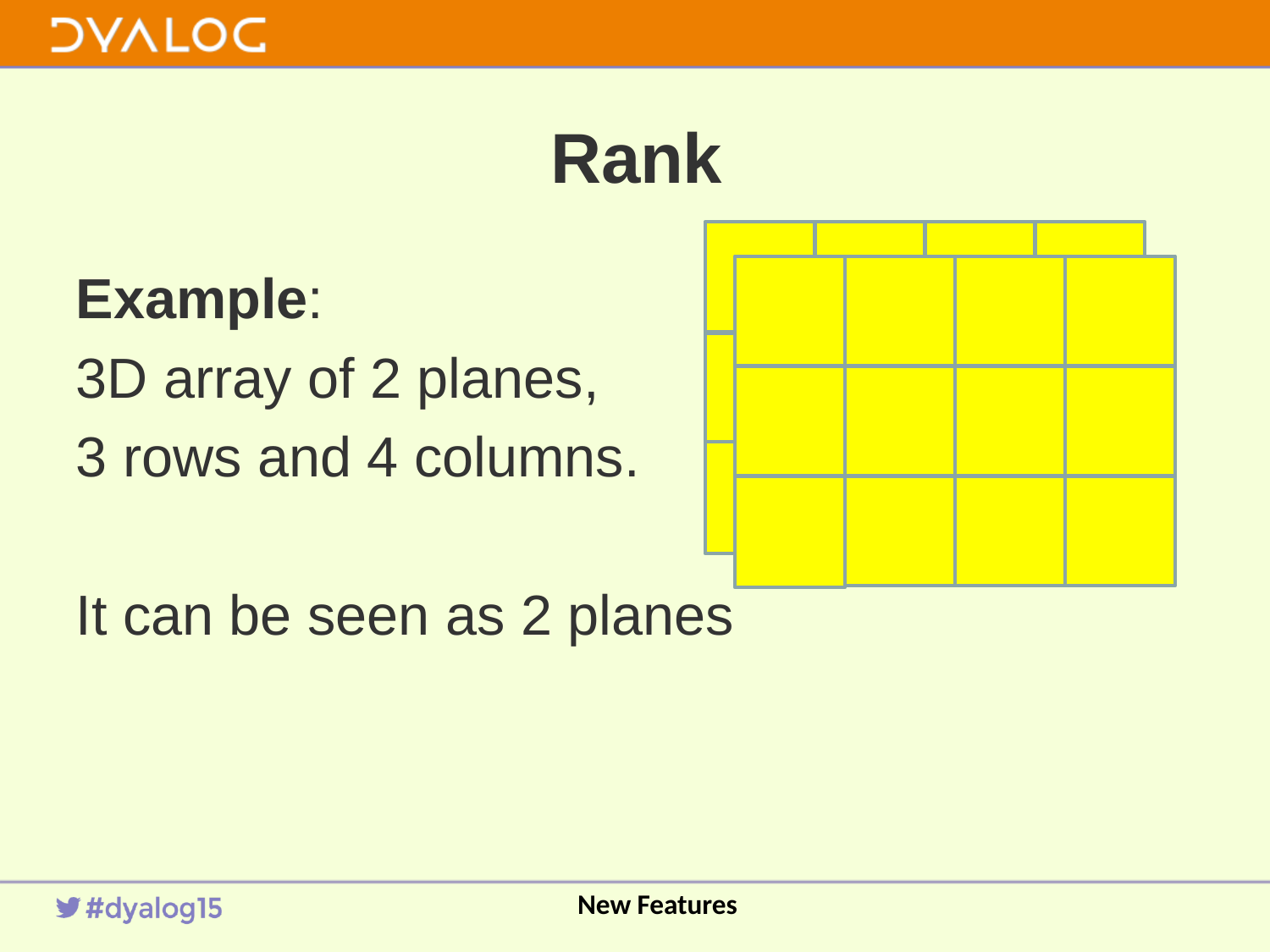

# Rank

Example:
3D array of 2 planes,
3 rows and 4 columns.

It can be seen as 2 planes

New Features